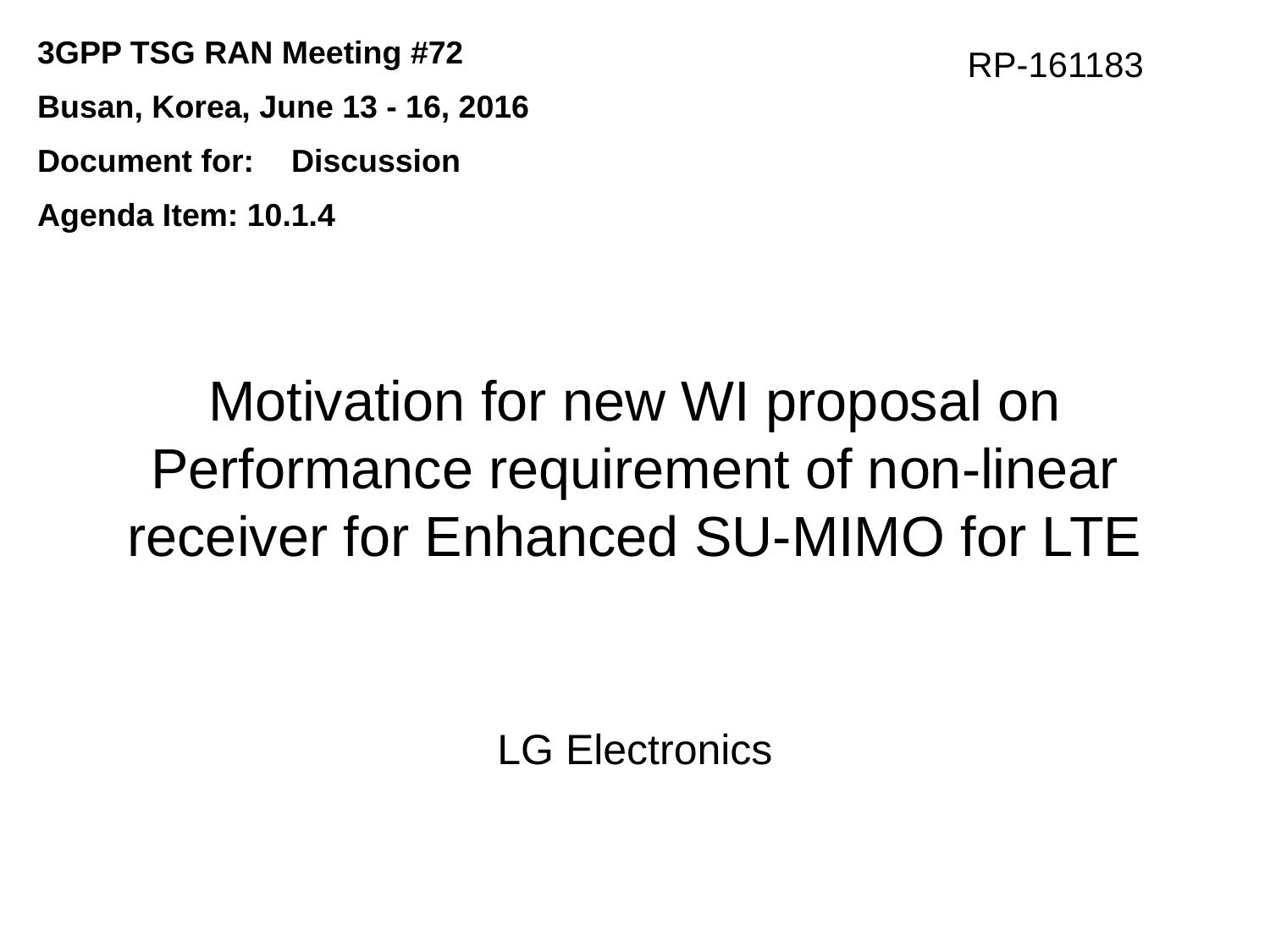

3GPP TSG RAN Meeting #72
Busan, Korea, June 13 - 16, 2016
Document for:	Discussion
Agenda Item: 10.1.4
RP-161183
# Motivation for new WI proposal on Performance requirement of non-linear receiver for Enhanced SU-MIMO for LTE
LG Electronics